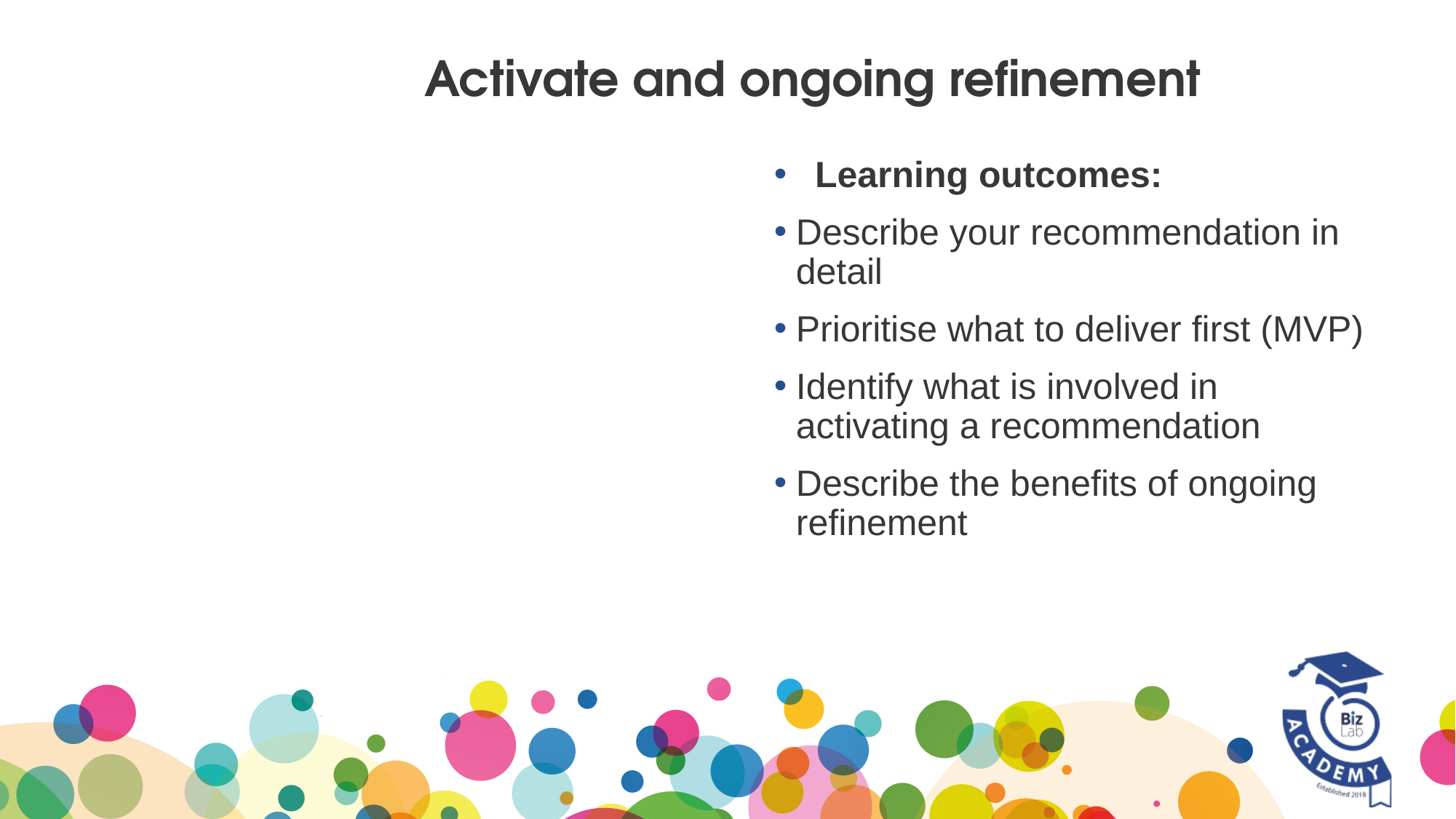

Activate
# Activate and ongoing refinement
Learning outcomes:
Describe your recommendation in detail
Prioritise what to deliver first (MVP)
Identify what is involved in activating a recommendation
Describe the benefits of ongoing refinement

Ongoing refinement